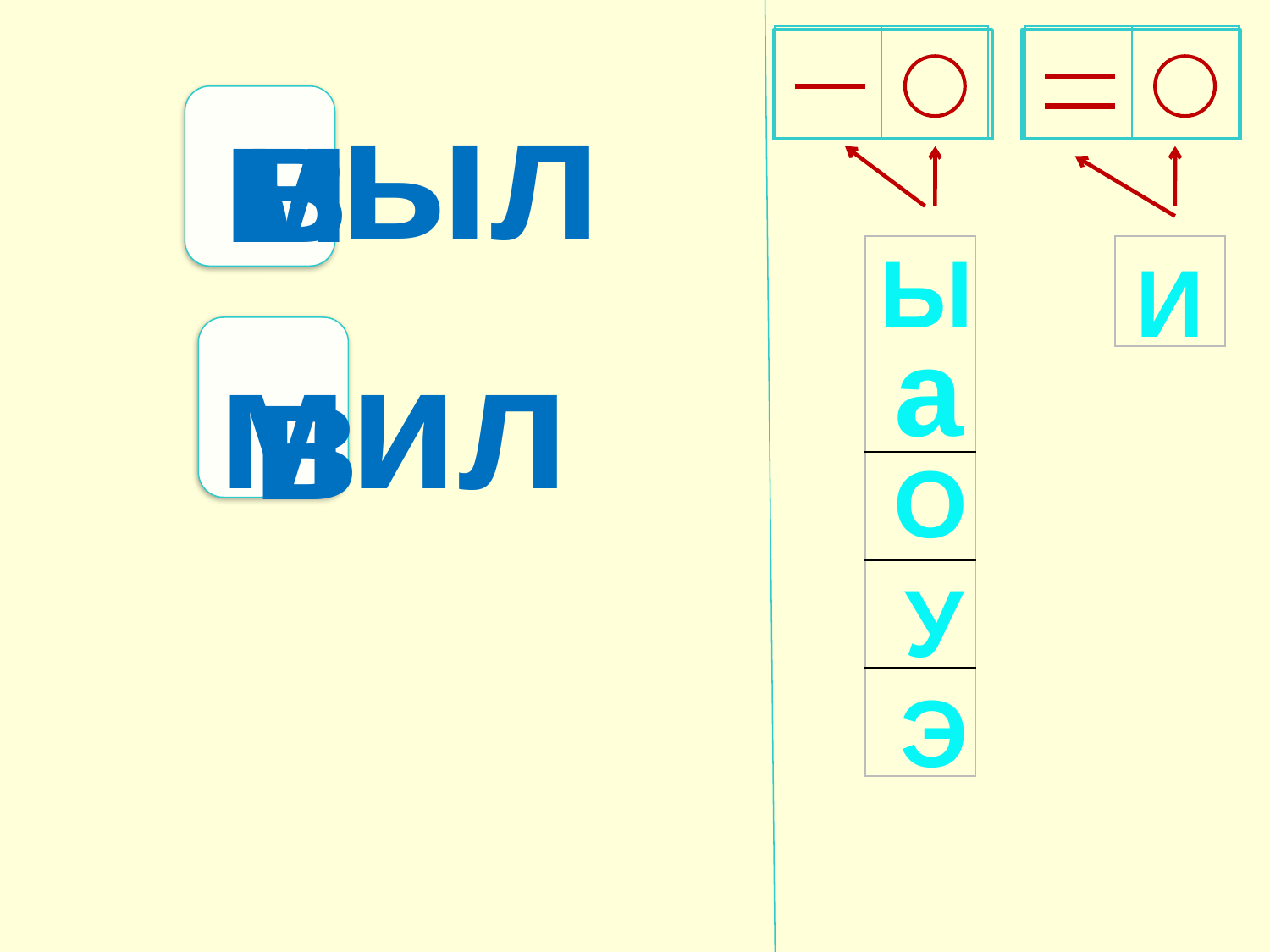

|  |  |
| --- | --- |
|  |  |
| --- | --- |

ыл

м
в

Ы
|  |
| --- |
|  |
|  |
|  |
|  |
|  |
| --- |
И
м
ил
а

в
О
У
Э